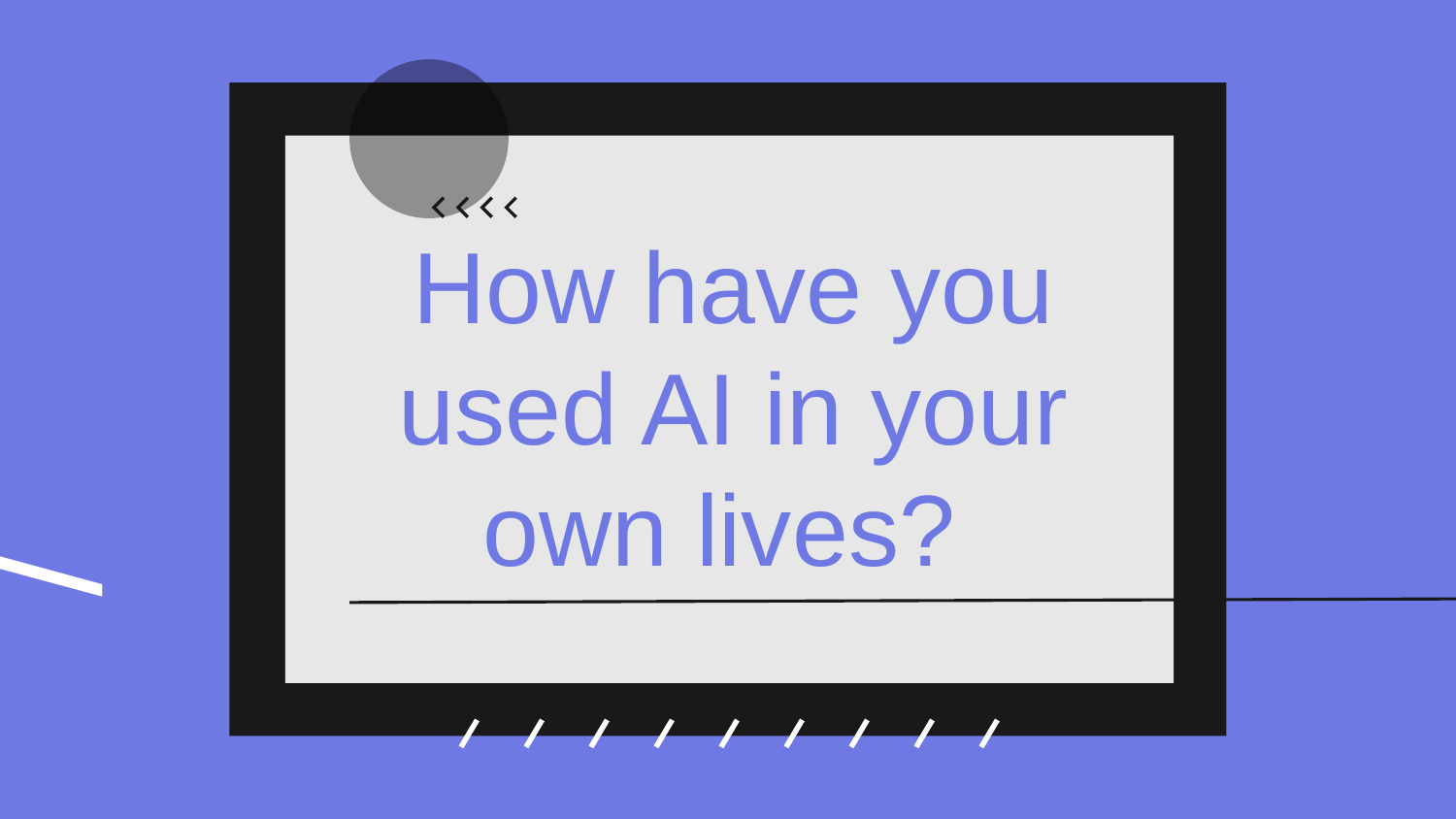

# How have you used AI in your own lives?